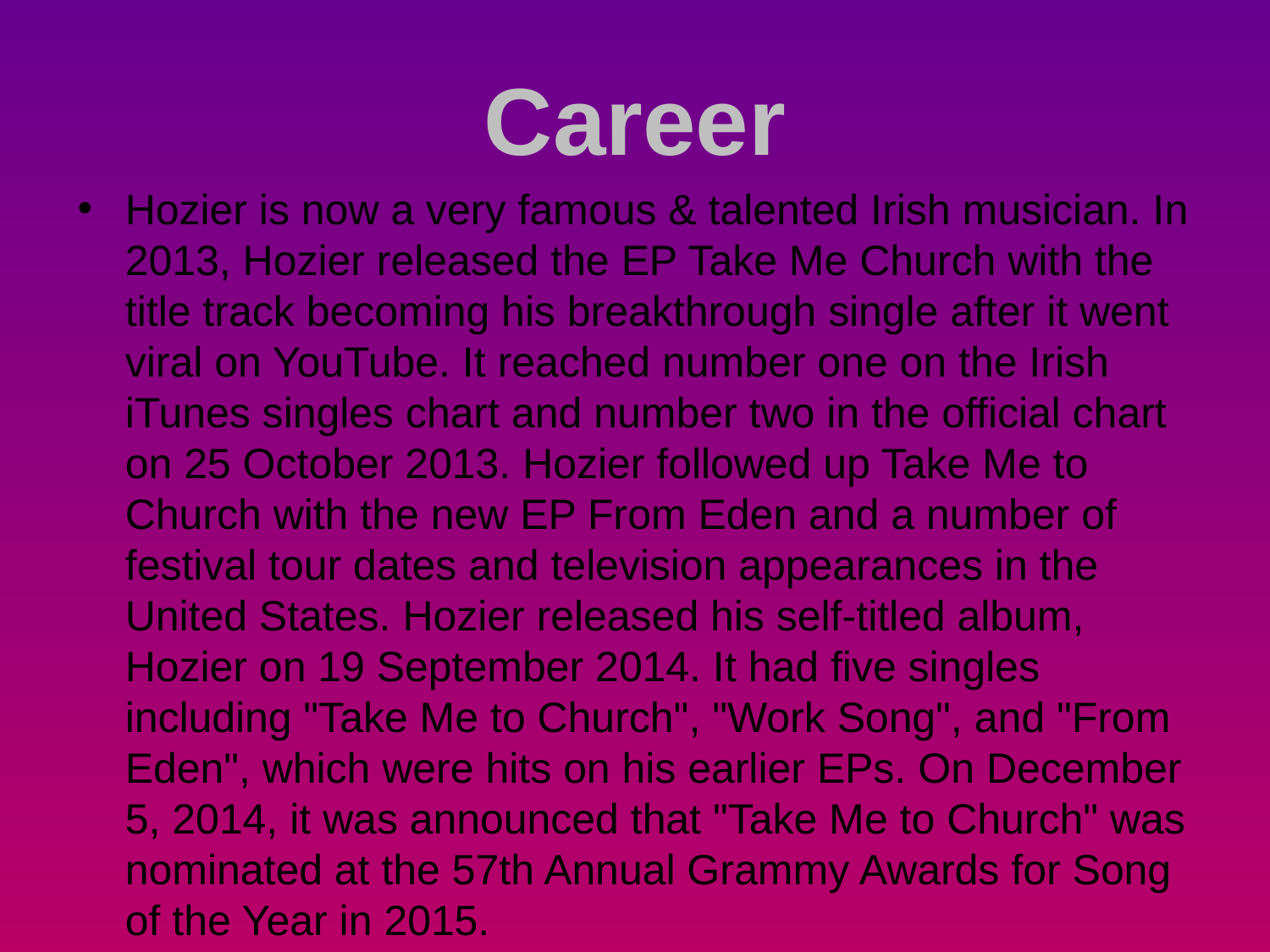

# Career
Hozier is now a very famous & talented Irish musician. In 2013, Hozier released the EP Take Me Church with the title track becoming his breakthrough single after it went viral on YouTube. It reached number one on the Irish iTunes singles chart and number two in the official chart on 25 October 2013. Hozier followed up Take Me to Church with the new EP From Eden and a number of festival tour dates and television appearances in the United States. Hozier released his self-titled album, Hozier on 19 September 2014. It had five singles including "Take Me to Church", "Work Song", and "From Eden", which were hits on his earlier EPs. On December 5, 2014, it was announced that "Take Me to Church" was nominated at the 57th Annual Grammy Awards for Song of the Year in 2015.